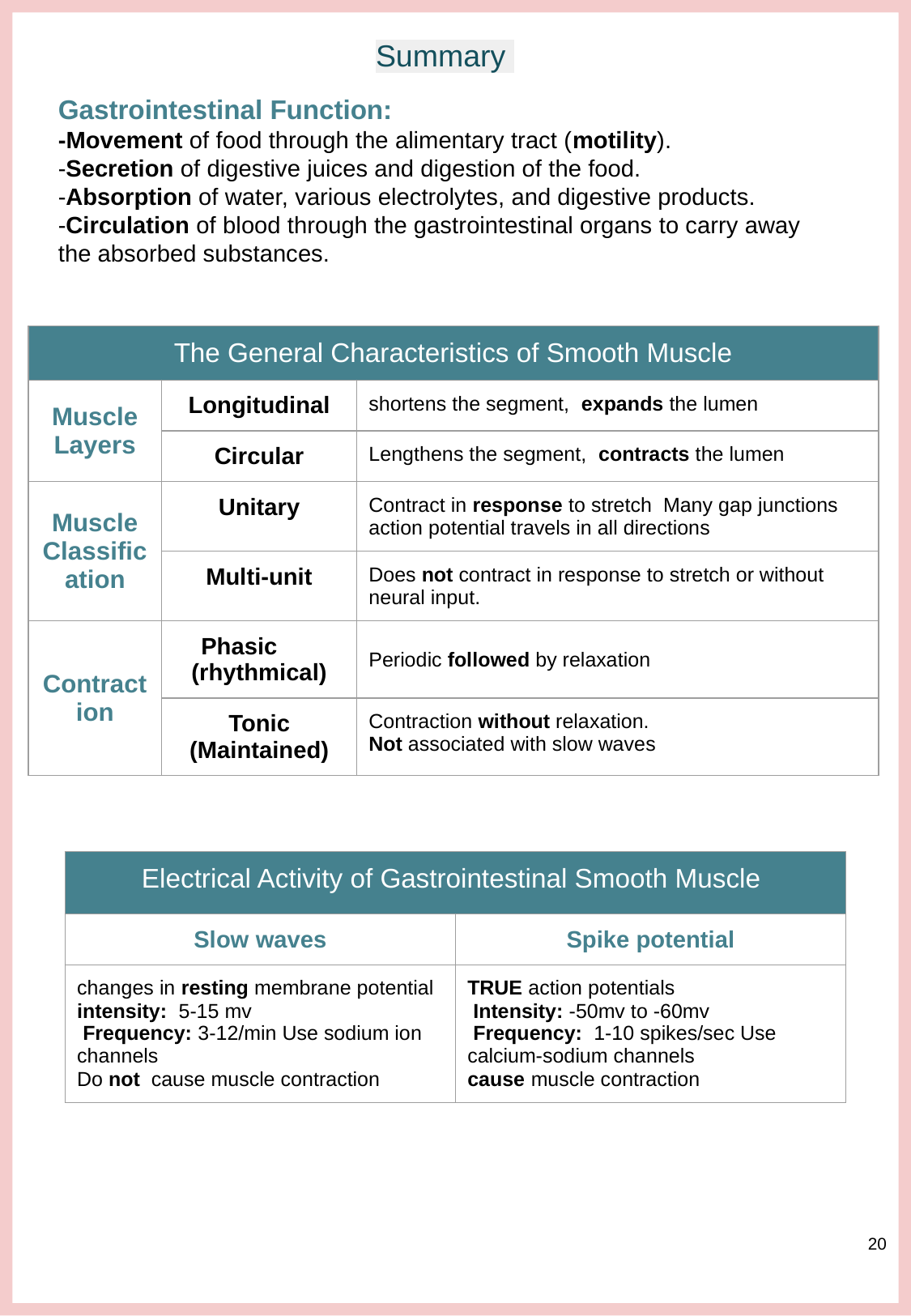

Summary
Gastrointestinal Function:
-Movement of food through the alimentary tract (motility).
-Secretion of digestive juices and digestion of the food.
-Absorption of water, various electrolytes, and digestive products.
-Circulation of blood through the gastrointestinal organs to carry away the absorbed substances.
| The General Characteristics of Smooth Muscle |  |  |
| --- | --- | --- |
| Muscle Layers | Longitudinal | shortens the segment, expands the lumen |
|  | Circular | Lengthens the segment, contracts the lumen |
| Muscle Classification | Unitary | Contract in response to stretch Many gap junctions action potential travels in all directions |
|  | Multi-unit | Does not contract in response to stretch or without neural input. |
| Contraction | Phasic (rhythmical) | Periodic followed by relaxation |
|  | Tonic (Maintained) | Contraction without relaxation. Not associated with slow waves |

| Electrical Activity of Gastrointestinal Smooth Muscle |  |
| --- | --- |
| Slow waves | Spike potential |
| changes in resting membrane potential intensity: 5-15 mv Frequency: 3-12/min Use sodium ion channels Do not cause muscle contraction | TRUE action potentials Intensity: -50mv to -60mv Frequency: 1-10 spikes/sec Use calcium-sodium channels cause muscle contraction |
20